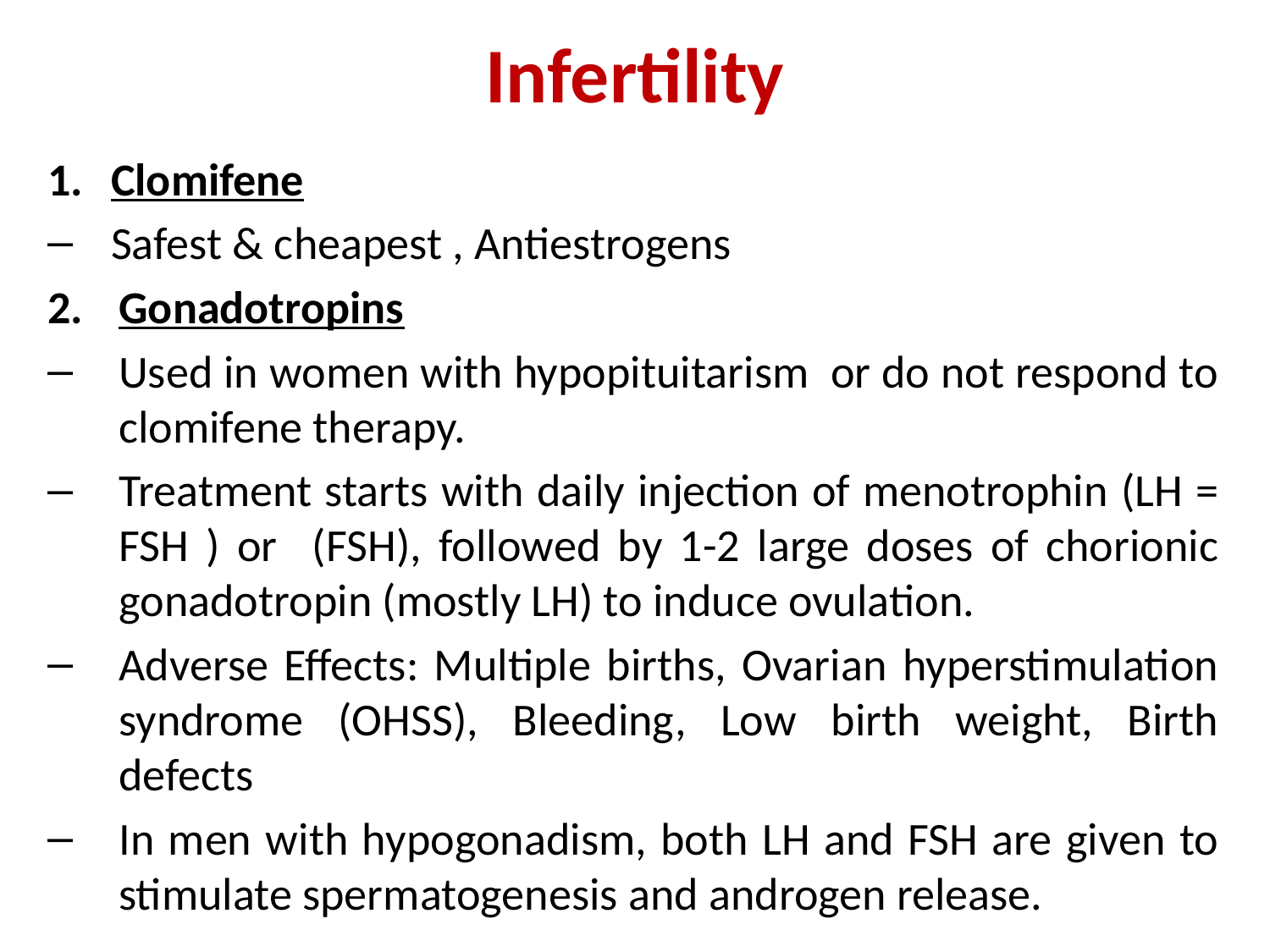

# Infertility
Clomifene
Safest & cheapest , Antiestrogens
Gonadotropins
Used in women with hypopituitarism  or do not respond to clomifene therapy.
Treatment starts with daily injection of menotrophin (LH = FSH ) or  (FSH), followed by 1-2 large doses of chorionic gonadotropin (mostly LH) to induce ovulation.
Adverse Effects: Multiple births, Ovarian hyperstimulation syndrome (OHSS), Bleeding, Low birth weight, Birth defects
In men with hypogonadism, both LH and FSH are given to stimulate spermatogenesis and androgen release.